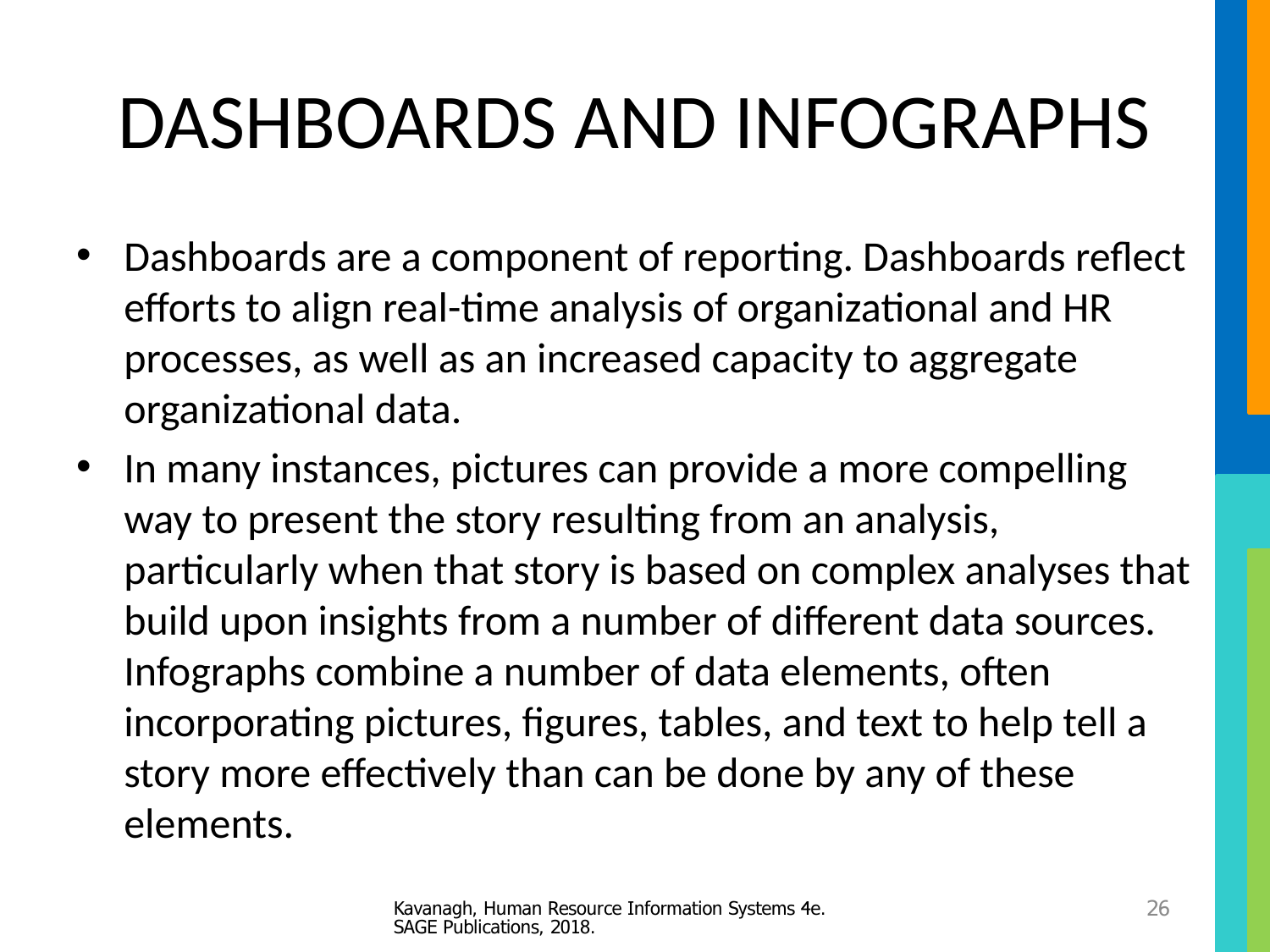

# DASHBOARDS AND INFOGRAPHS
Dashboards are a component of reporting. Dashboards reflect efforts to align real-time analysis of organizational and HR processes, as well as an increased capacity to aggregate organizational data.
In many instances, pictures can provide a more compelling way to present the story resulting from an analysis, particularly when that story is based on complex analyses that build upon insights from a number of different data sources. Infographs combine a number of data elements, often incorporating pictures, figures, tables, and text to help tell a story more effectively than can be done by any of these elements.
Kavanagh, Human Resource Information Systems 4e. SAGE Publications, 2018.
26